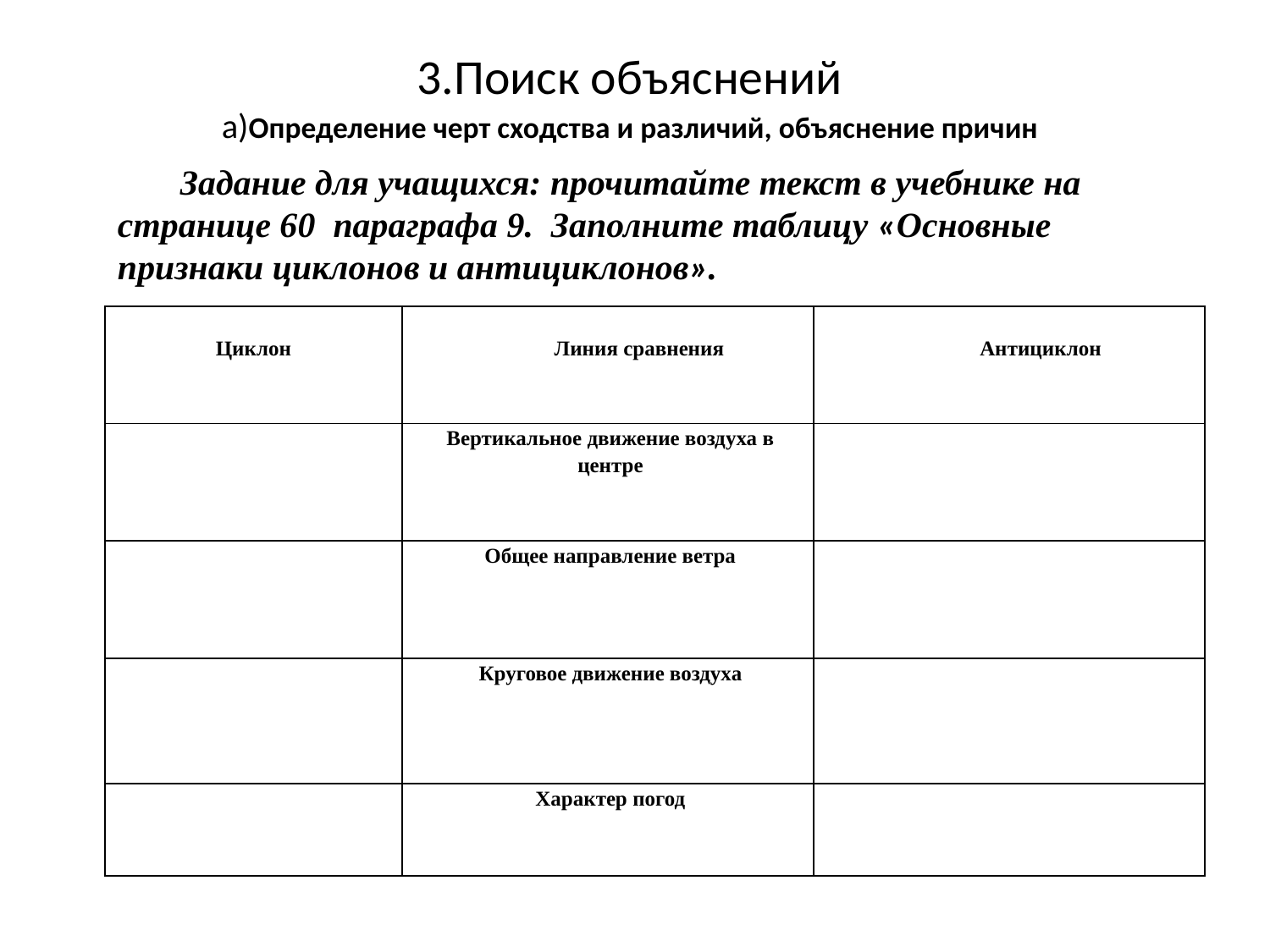

# 3.Поиск объяснений а)Определение черт сходства и различий, объяснение причин
Задание для учащихся: прочитайте текст в учебнике на странице 60  параграфа 9.  Заполните таблицу «Основные признаки циклонов и антициклонов».

| Циклон | Линия сравнения | Антициклон |
| --- | --- | --- |
|  | Вертикальное движение воздуха в центре |  |
|  | Общее направление ветра |  |
|  | Круговое движение воздуха |  |
|  | Характер погод |  |